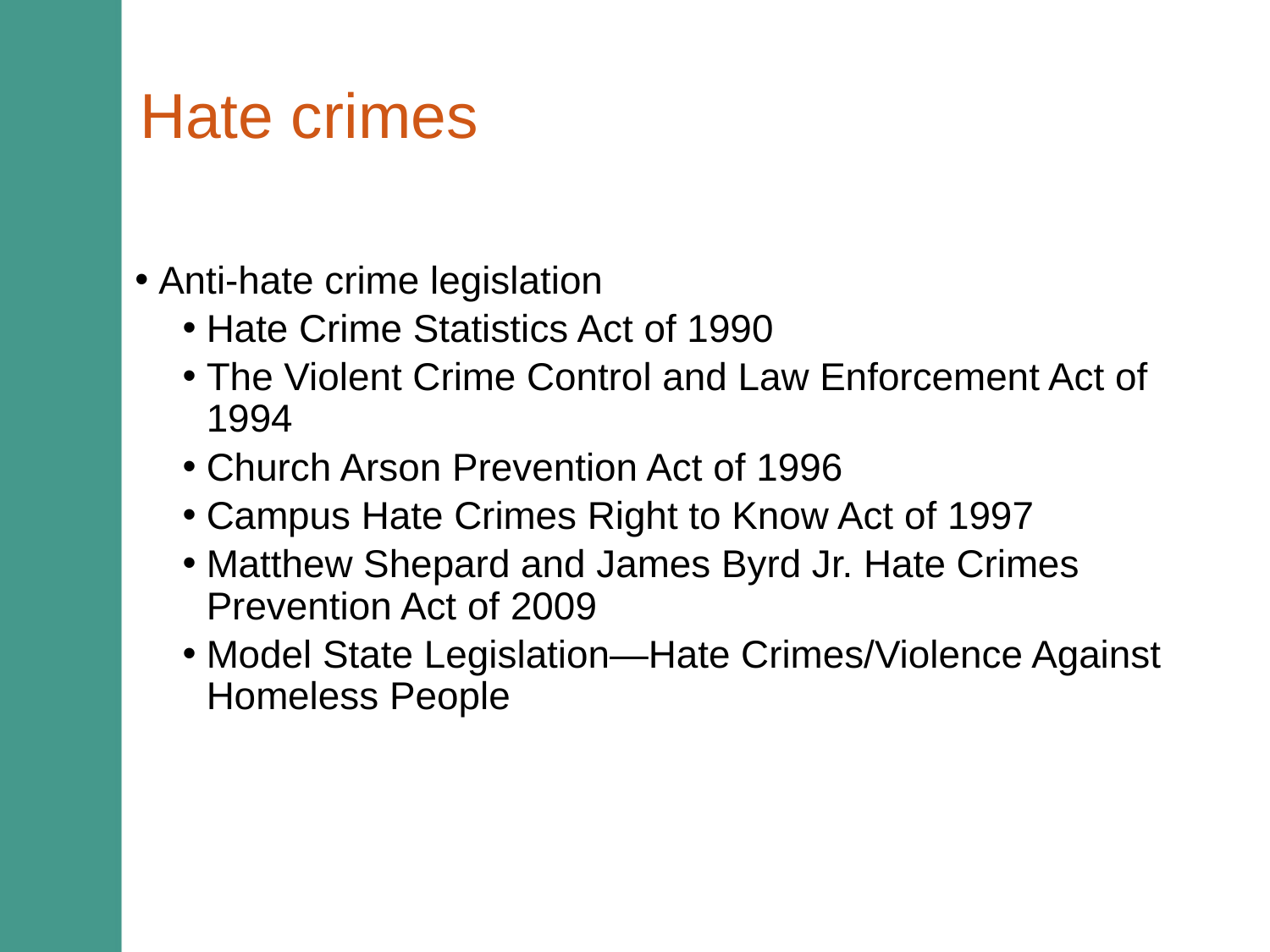

# Hate crimes
Anti-hate crime legislation
Hate Crime Statistics Act of 1990
The Violent Crime Control and Law Enforcement Act of 1994
Church Arson Prevention Act of 1996
Campus Hate Crimes Right to Know Act of 1997
Matthew Shepard and James Byrd Jr. Hate Crimes Prevention Act of 2009
Model State Legislation—Hate Crimes/Violence Against Homeless People